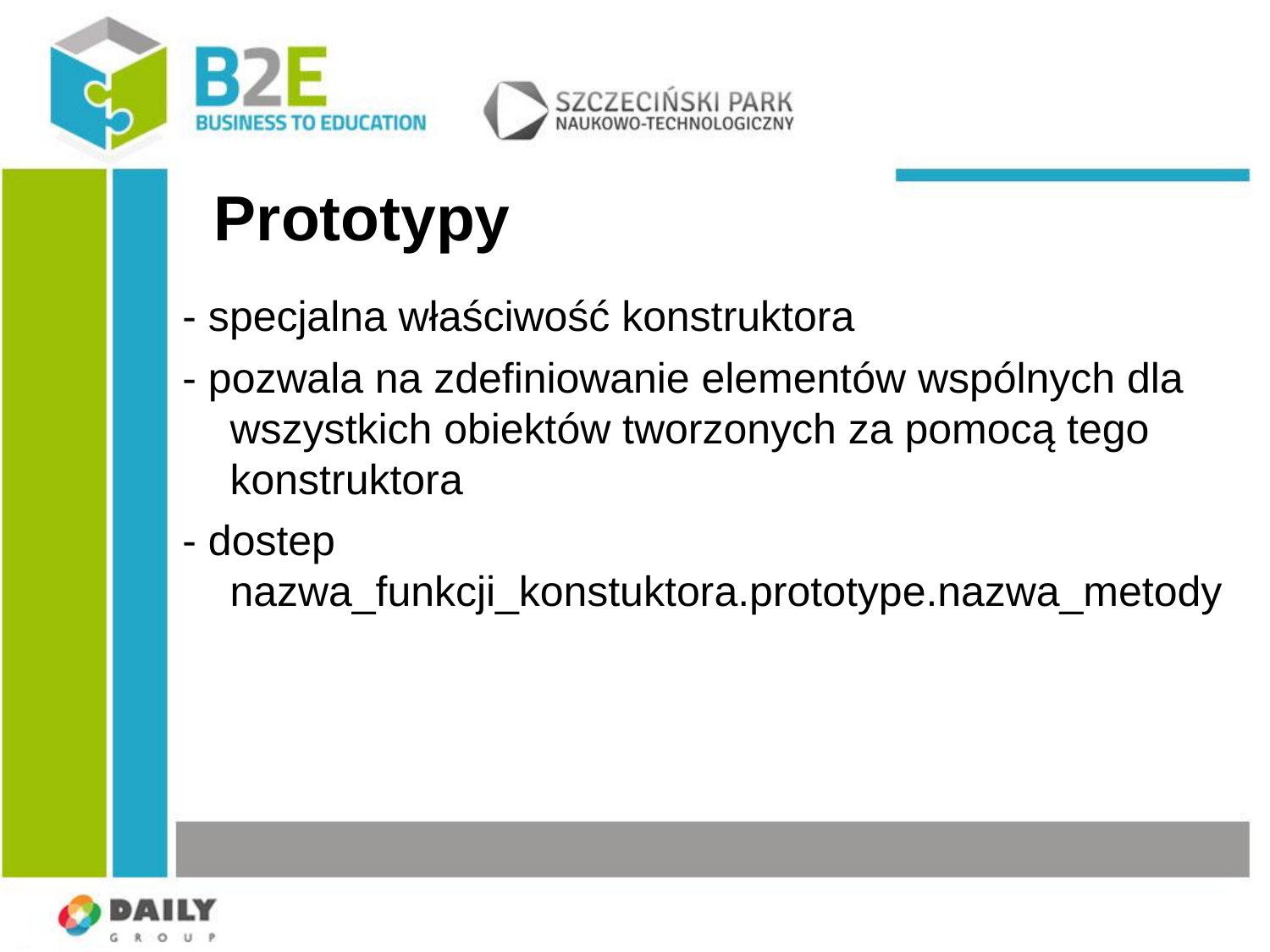

# Prototypy
- specjalna właściwość konstruktora
- pozwala na zdefiniowanie elementów wspólnych dla wszystkich obiektów tworzonych za pomocą tego konstruktora
- dostep nazwa_funkcji_konstuktora.prototype.nazwa_metody